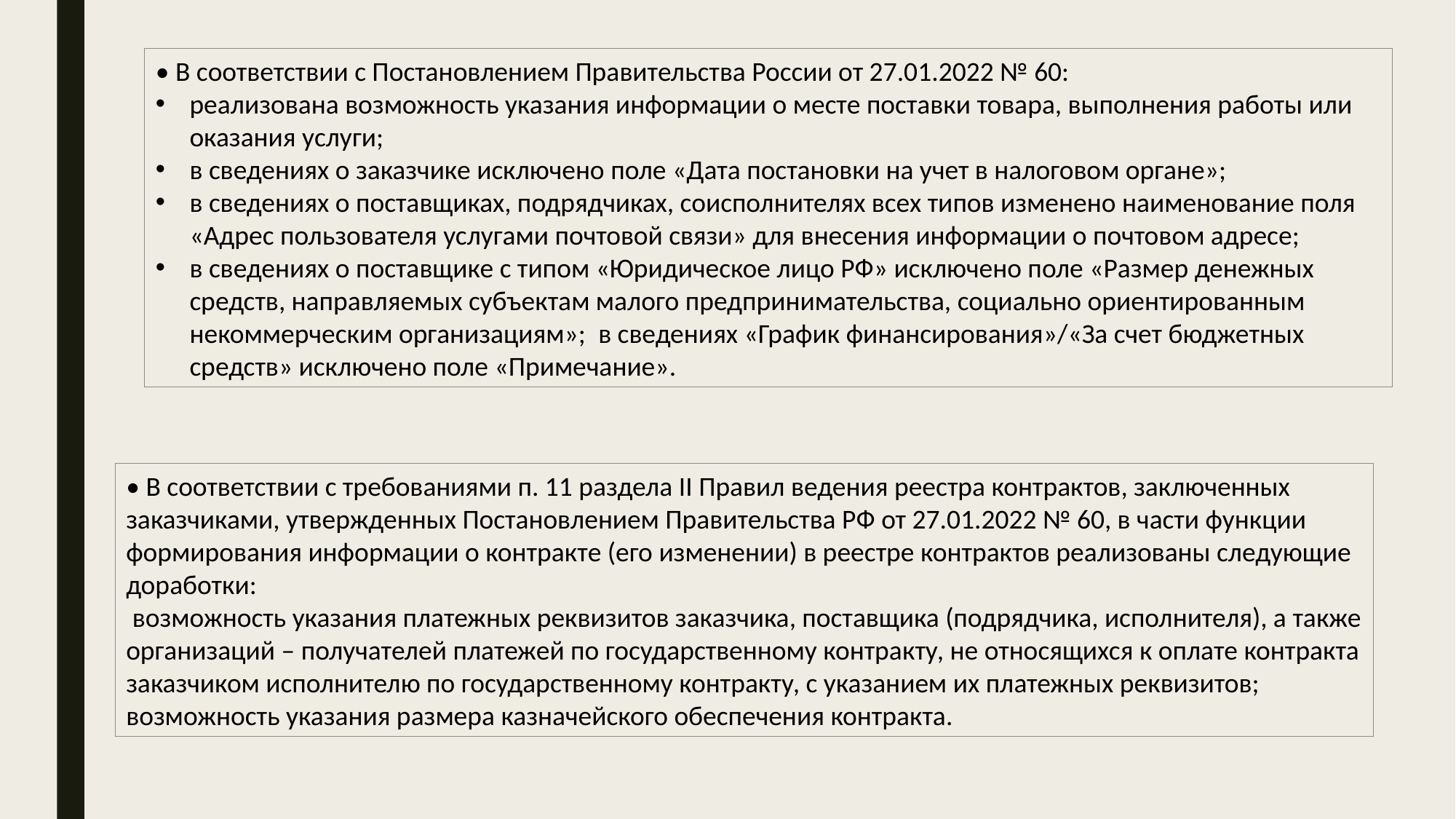

• В соответствии с Постановлением Правительства России от 27.01.2022 № 60: ­
реализована возможность указания информации о месте поставки товара, выполнения работы или оказания услуги; ­
в сведениях о заказчике исключено поле «Дата постановки на учет в налоговом органе»; ­
в сведениях о поставщиках, подрядчиках, соисполнителях всех типов изменено наименование поля «Адрес пользователя услугами почтовой связи» для внесения информации о почтовом адресе; ­
в сведениях о поставщике с типом «Юридическое лицо РФ» исключено поле «Размер денежных средств, направляемых субъектам малого предпринимательства, социально ориентированным некоммерческим организациям»; ­ в сведениях «График финансирования»/«За счет бюджетных средств» исключено поле «Примечание».
• В соответствии с требованиями п. 11 раздела II Правил ведения реестра контрактов, заключенных заказчиками, утвержденных Постановлением Правительства РФ от 27.01.2022 № 60, в части функции формирования информации о контракте (его изменении) в реестре контрактов реализованы следующие доработки: ­
 возможность указания платежных реквизитов заказчика, поставщика (подрядчика, исполнителя), а также организаций – получателей платежей по государственному контракту, не относящихся к оплате контракта заказчиком исполнителю по государственному контракту, с указанием их платежных реквизитов; ­ возможность указания размера казначейского обеспечения контракта.